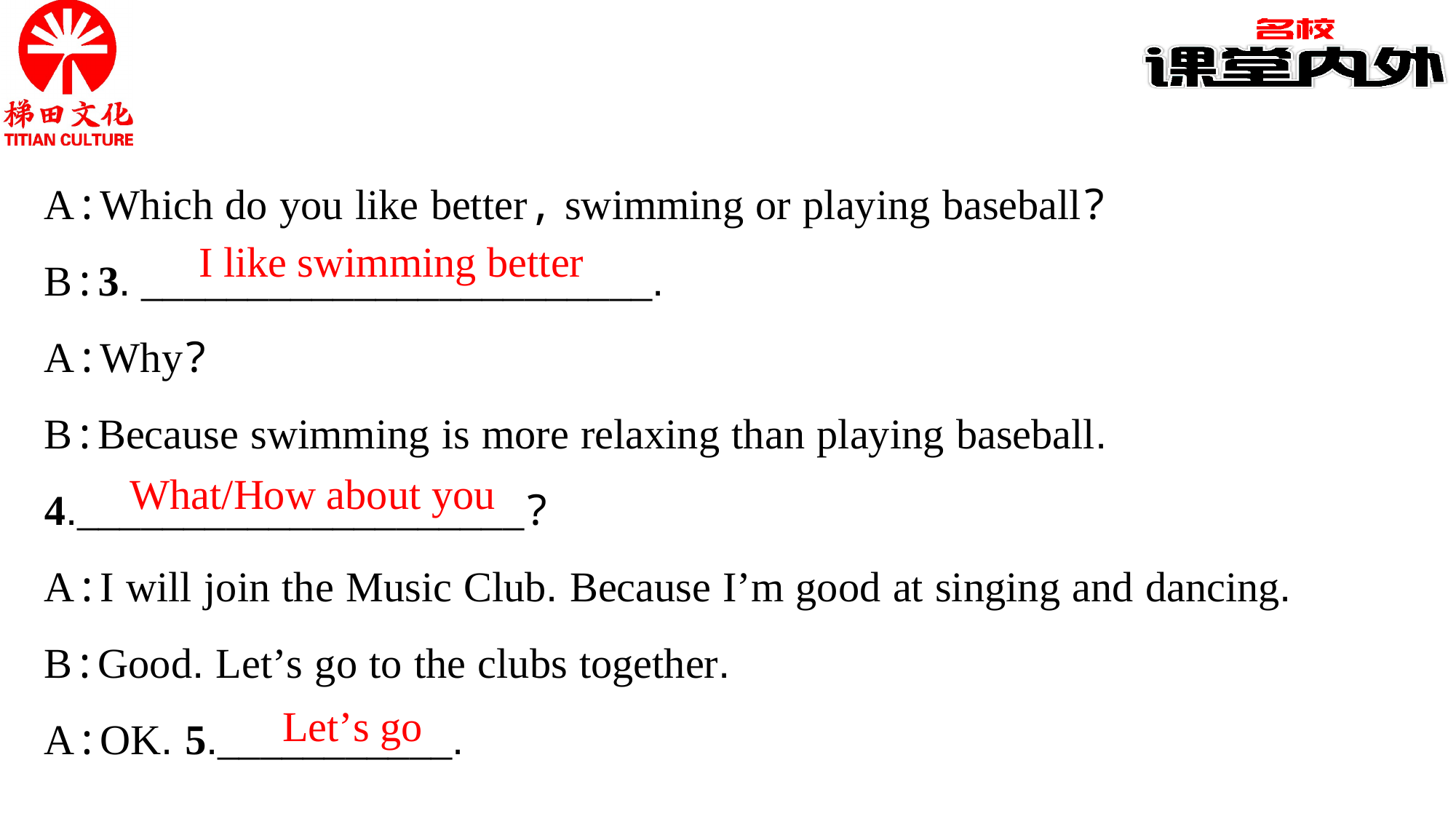

A:Which do you like better, swimming or playing baseball?
B:3. ________________________.
A:Why?
B:Because swimming is more relaxing than playing baseball.
4._____________________?
A:I will join the Music Club. Because I’m good at singing and dancing.
B:Good. Let’s go to the clubs together.
A:OK. 5.___________.
I like swimming better
What/How about you
Let’s go